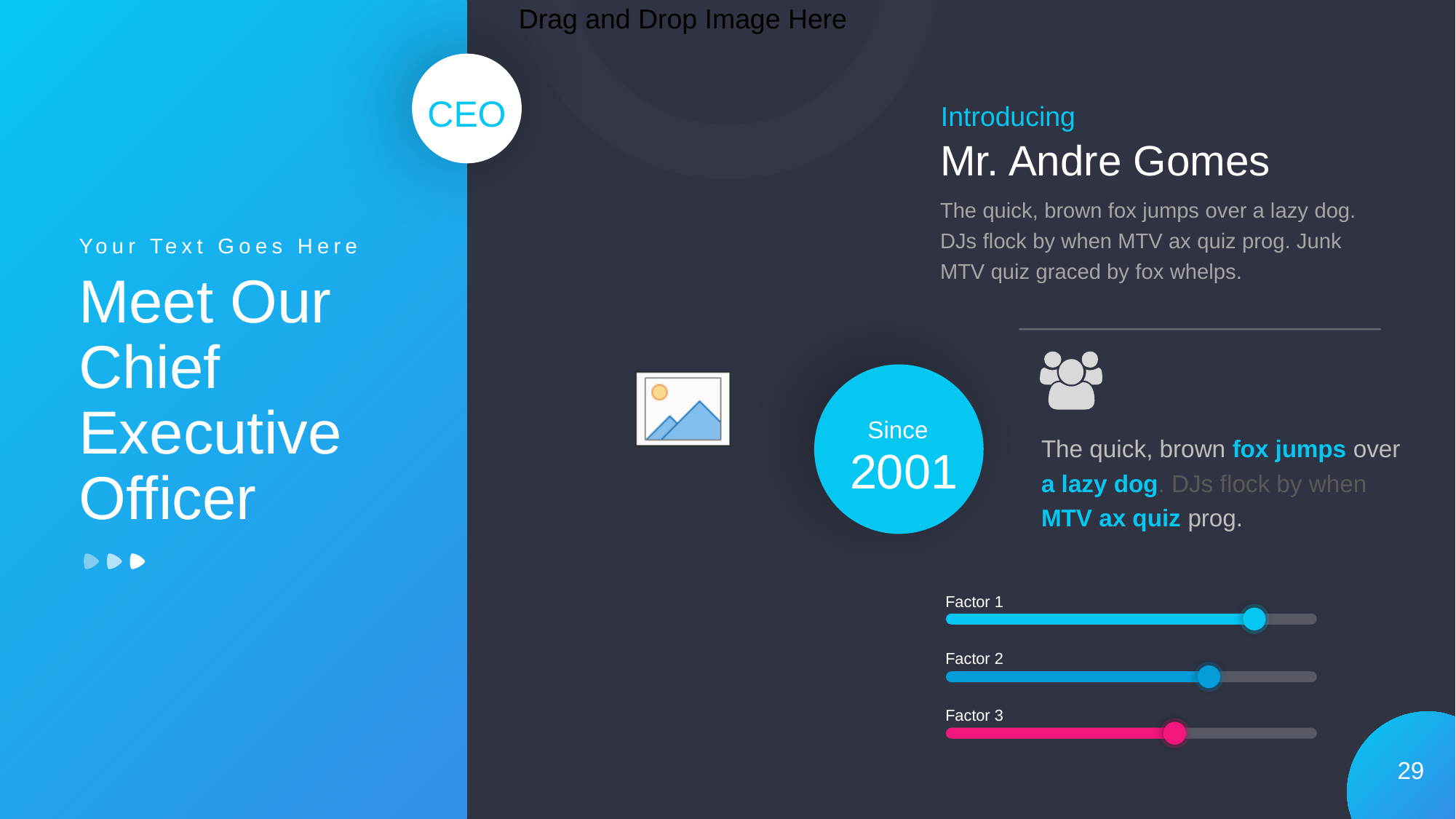

CEO
Introducing
Mr. Andre Gomes
The quick, brown fox jumps over a lazy dog. DJs flock by when MTV ax quiz prog. Junk MTV quiz graced by fox whelps.
Your Text Goes Here

# Meet Our Chief Executive Officer

Since
The quick, brown fox jumps over a lazy dog. DJs flock by when MTV ax quiz prog.
2001

Factor 1

Factor 2

Factor 3